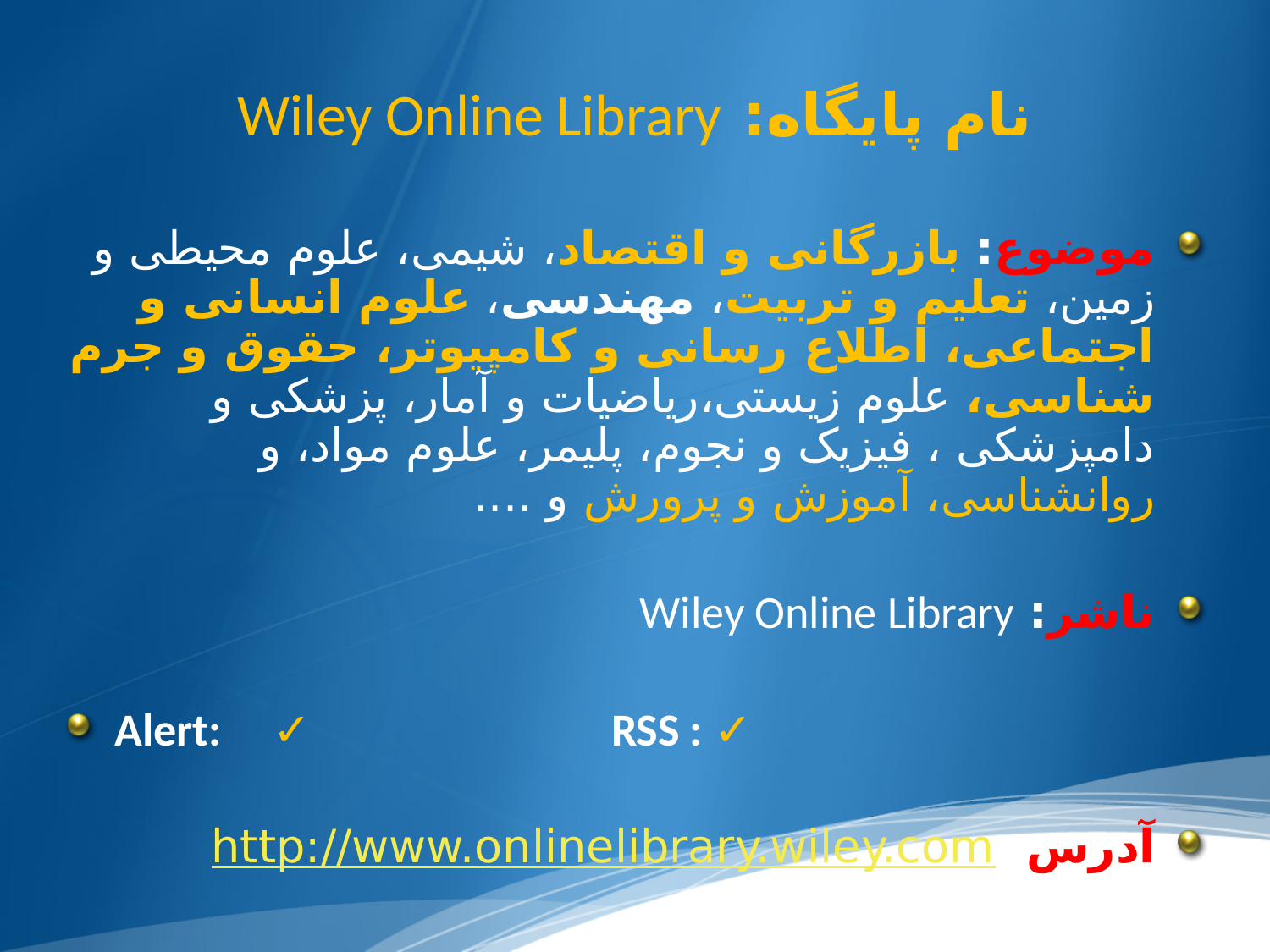

نام پایگاه: Wiley Online Library

موضوع: بازرگانی و اقتصاد، شیمی، علوم محیطی و زمین، تعلیم و تربیت، مهندسی، علوم انسانی و اجتماعی، اطلاع رسانی و کامپیوتر، حقوق و جرم شناسی، علوم زیستی،ریاضیات و آمار، پزشکی و دامپزشکی ، فیزیک و نجوم، پلیمر، علوم مواد، و روانشناسی، آموزش و پرورش و ....

ناشر: Wiley Online Library

Alert:     ✓                             RSS : ✓

آدرس: http://www.onlinelibrary.wiley.com